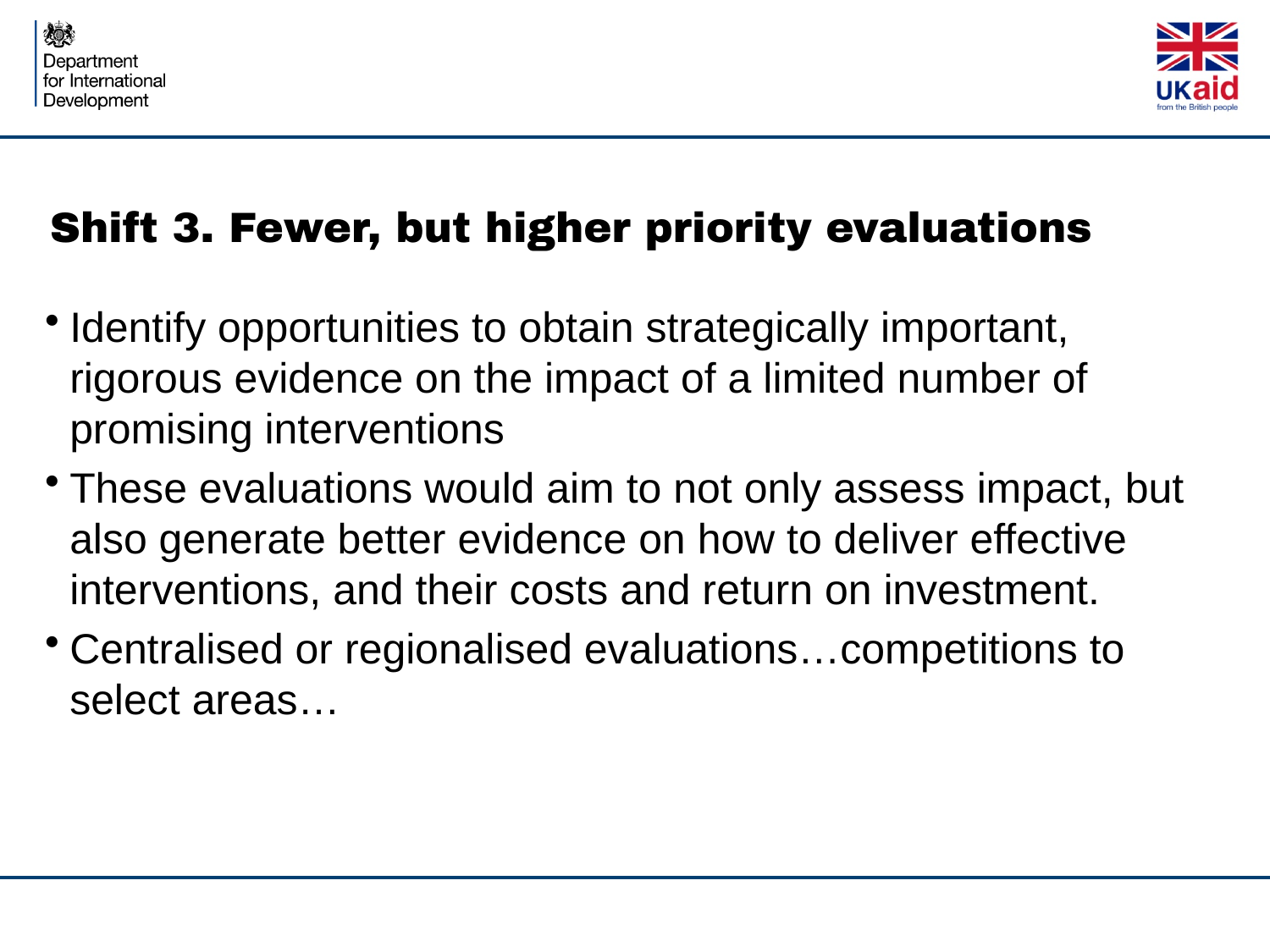

# Shift 3. Fewer, but higher priority evaluations
Identify opportunities to obtain strategically important, rigorous evidence on the impact of a limited number of promising interventions
These evaluations would aim to not only assess impact, but also generate better evidence on how to deliver effective interventions, and their costs and return on investment.
Centralised or regionalised evaluations…competitions to select areas…